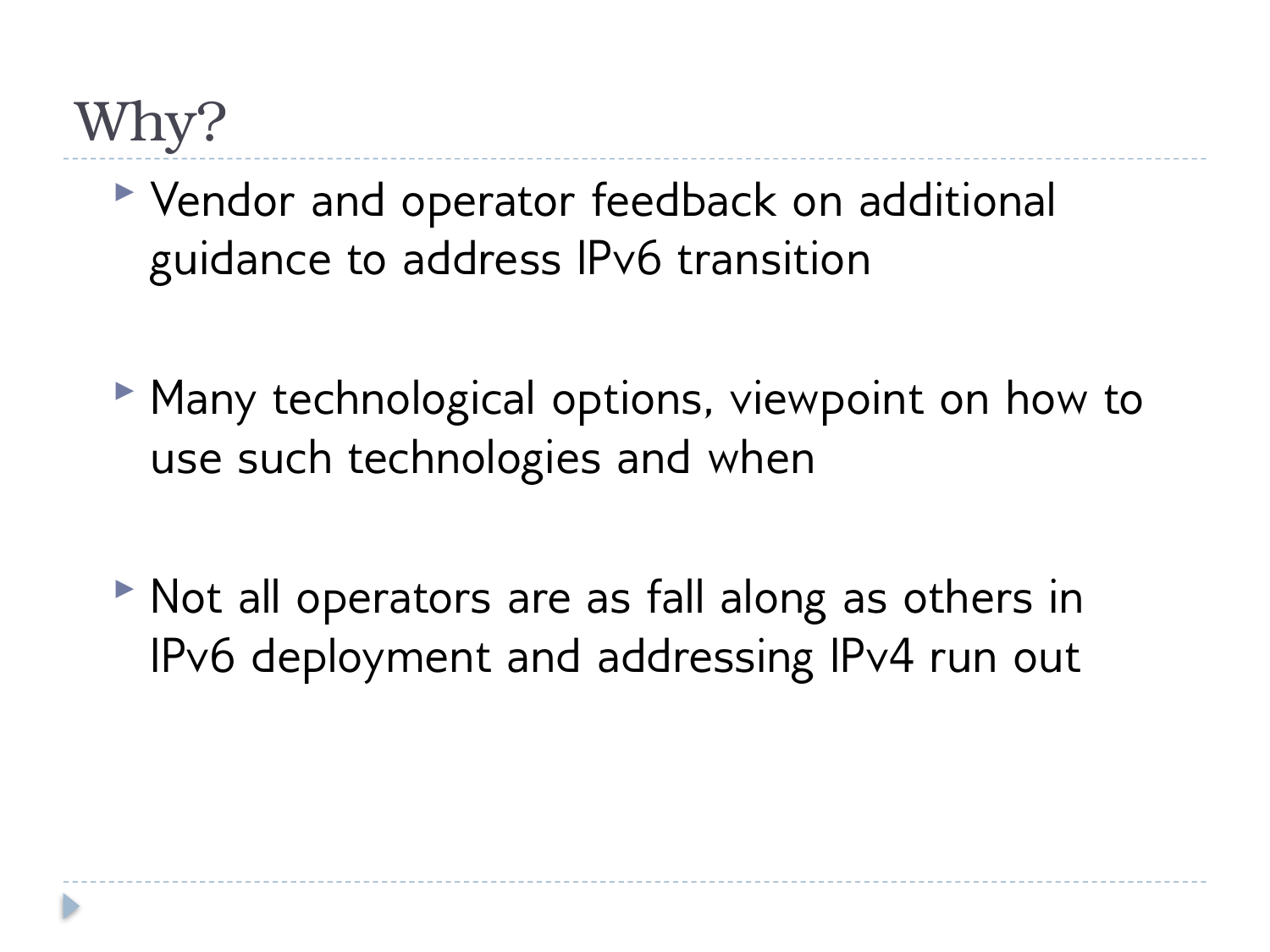

# Why?
Vendor and operator feedback on additional guidance to address IPv6 transition

Many technological options, viewpoint on how to use such technologies and when

Not all operators are as fall along as others in IPv6 deployment and addressing IPv4 run out